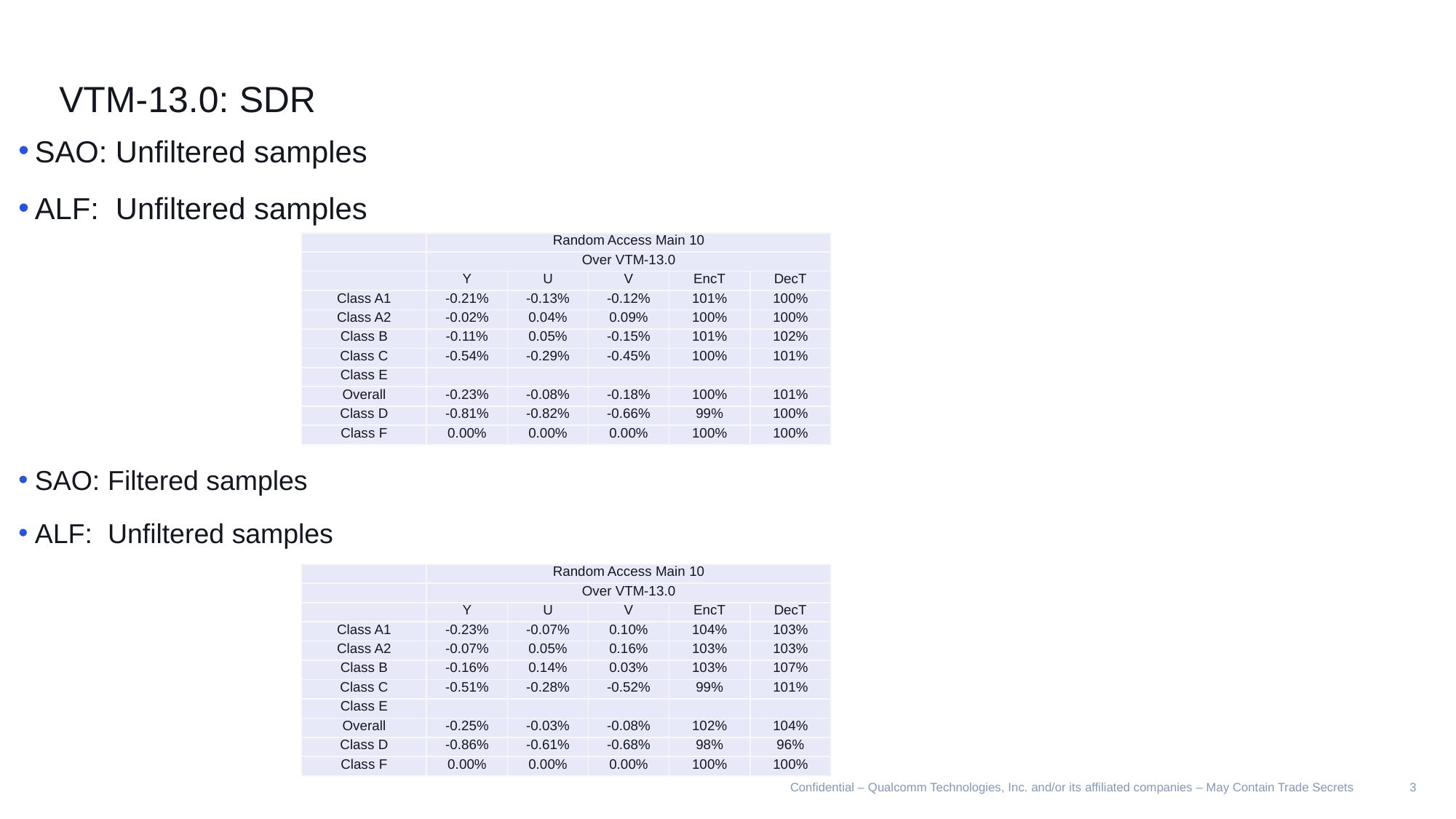

# VTM-13.0: SDR
SAO: Unfiltered samples
ALF:  Unfiltered samples

SAO: Filtered samples
ALF:  Unfiltered samples

|  | Random Access Main 10 |  |  |  |  |
| --- | --- | --- | --- | --- | --- |
|  | Over VTM-13.0 |  |  |  |  |
|  | Y | U | V | EncT | DecT |
| Class A1 | -0.21% | -0.13% | -0.12% | 101% | 100% |
| Class A2 | -0.02% | 0.04% | 0.09% | 100% | 100% |
| Class B | -0.11% | 0.05% | -0.15% | 101% | 102% |
| Class C | -0.54% | -0.29% | -0.45% | 100% | 101% |
| Class E |  |  |  |  |  |
| Overall | -0.23% | -0.08% | -0.18% | 100% | 101% |
| Class D | -0.81% | -0.82% | -0.66% | 99% | 100% |
| Class F | 0.00% | 0.00% | 0.00% | 100% | 100% |
|  | Random Access Main 10 |  |  |  |  |
| --- | --- | --- | --- | --- | --- |
|  | Over VTM-13.0 |  |  |  |  |
|  | Y | U | V | EncT | DecT |
| Class A1 | -0.23% | -0.07% | 0.10% | 104% | 103% |
| Class A2 | -0.07% | 0.05% | 0.16% | 103% | 103% |
| Class B | -0.16% | 0.14% | 0.03% | 103% | 107% |
| Class C | -0.51% | -0.28% | -0.52% | 99% | 101% |
| Class E |  |  |  |  |  |
| Overall | -0.25% | -0.03% | -0.08% | 102% | 104% |
| Class D | -0.86% | -0.61% | -0.68% | 98% | 96% |
| Class F | 0.00% | 0.00% | 0.00% | 100% | 100% |